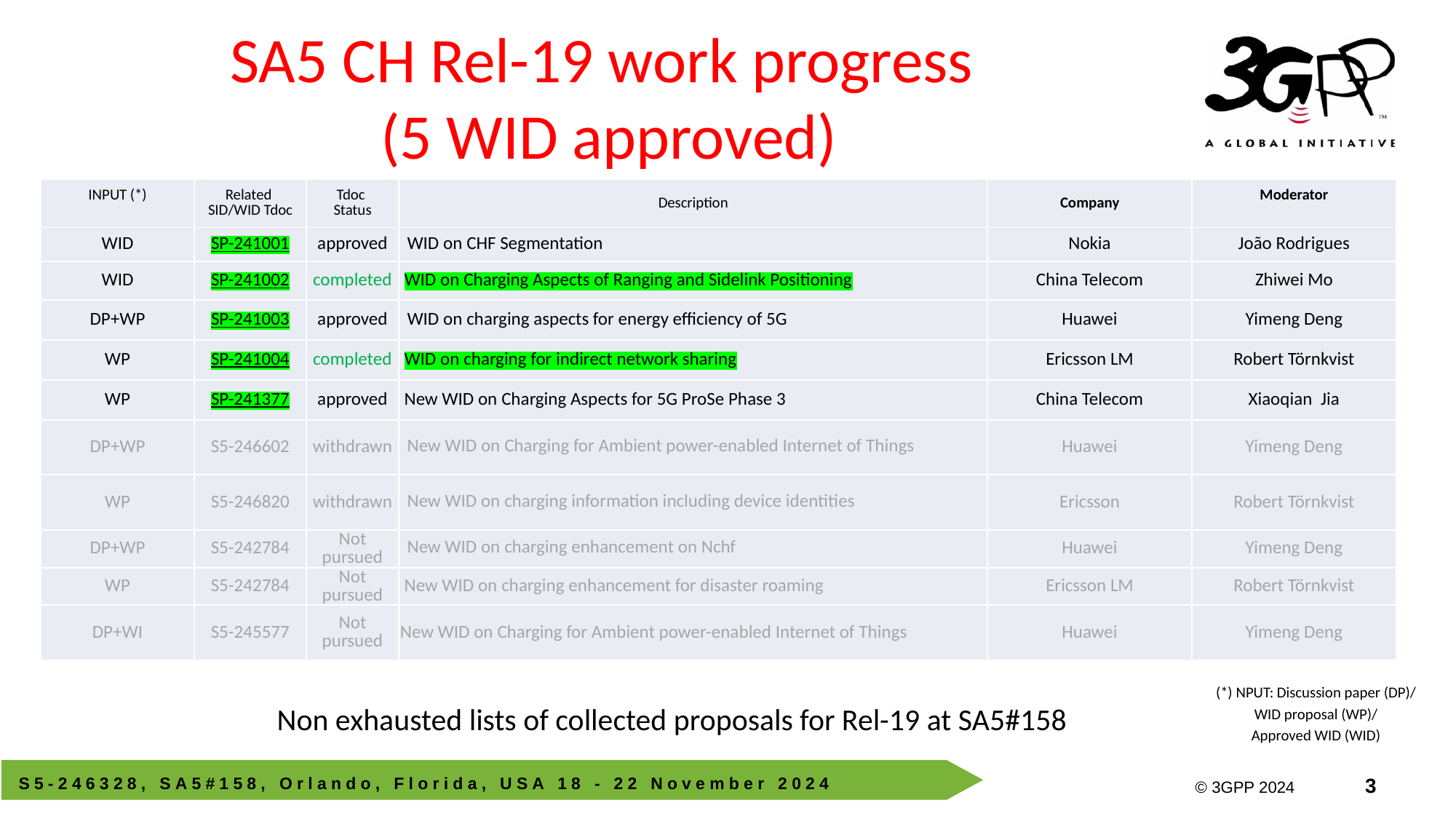

# SA5 CH Rel-19 work progress (5 WID approved)
| INPUT (\*) | Related SID/WID Tdoc | Tdoc Status | Description | Company | Moderator |
| --- | --- | --- | --- | --- | --- |
| WID | SP-241001 | approved | WID on CHF Segmentation | Nokia | João Rodrigues |
| WID | SP-241002 | completed | WID on Charging Aspects of Ranging and Sidelink Positioning | China Telecom | Zhiwei Mo |
| DP+WP | SP-241003 | approved | WID on charging aspects for energy efficiency of 5G | Huawei | Yimeng Deng |
| WP | SP-241004 | completed | WID on charging for indirect network sharing | Ericsson LM | Robert Törnkvist |
| WP | SP-241377 | approved | New WID on Charging Aspects for 5G ProSe Phase 3 | China Telecom | Xiaoqian Jia |
| DP+WP | S5-246602 | withdrawn | New WID on Charging for Ambient power-enabled Internet of Things | Huawei | Yimeng Deng |
| WP | S5-246820 | withdrawn | New WID on charging information including device identities | Ericsson | Robert Törnkvist |
| DP+WP | S5-242784 | Not pursued | New WID on charging enhancement on Nchf | Huawei | Yimeng Deng |
| WP | S5-242784 | Not pursued | New WID on charging enhancement for disaster roaming | Ericsson LM | Robert Törnkvist |
| DP+WI | S5-245577 | Not pursued | New WID on Charging for Ambient power-enabled Internet of Things | Huawei | Yimeng Deng |
(*) NPUT: Discussion paper (DP)/
WID proposal (WP)/
Approved WID (WID)

Non exhausted lists of collected proposals for Rel-19 at SA5#158